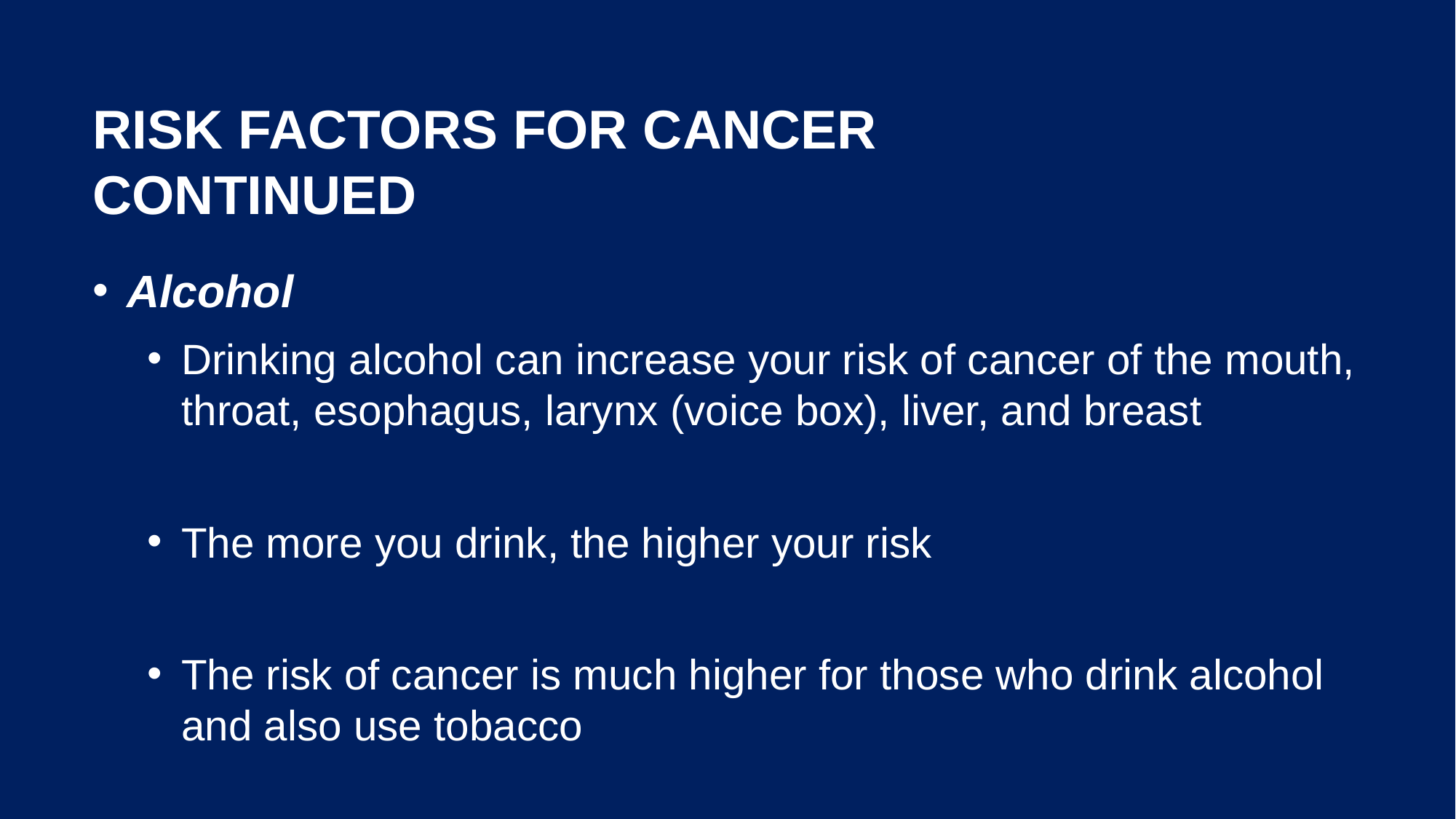

# Risk Factors for Cancer Continued
Alcohol
Drinking alcohol can increase your risk of cancer of the mouth, throat, esophagus, larynx (voice box), liver, and breast

The more you drink, the higher your risk

The risk of cancer is much higher for those who drink alcohol and also use tobacco